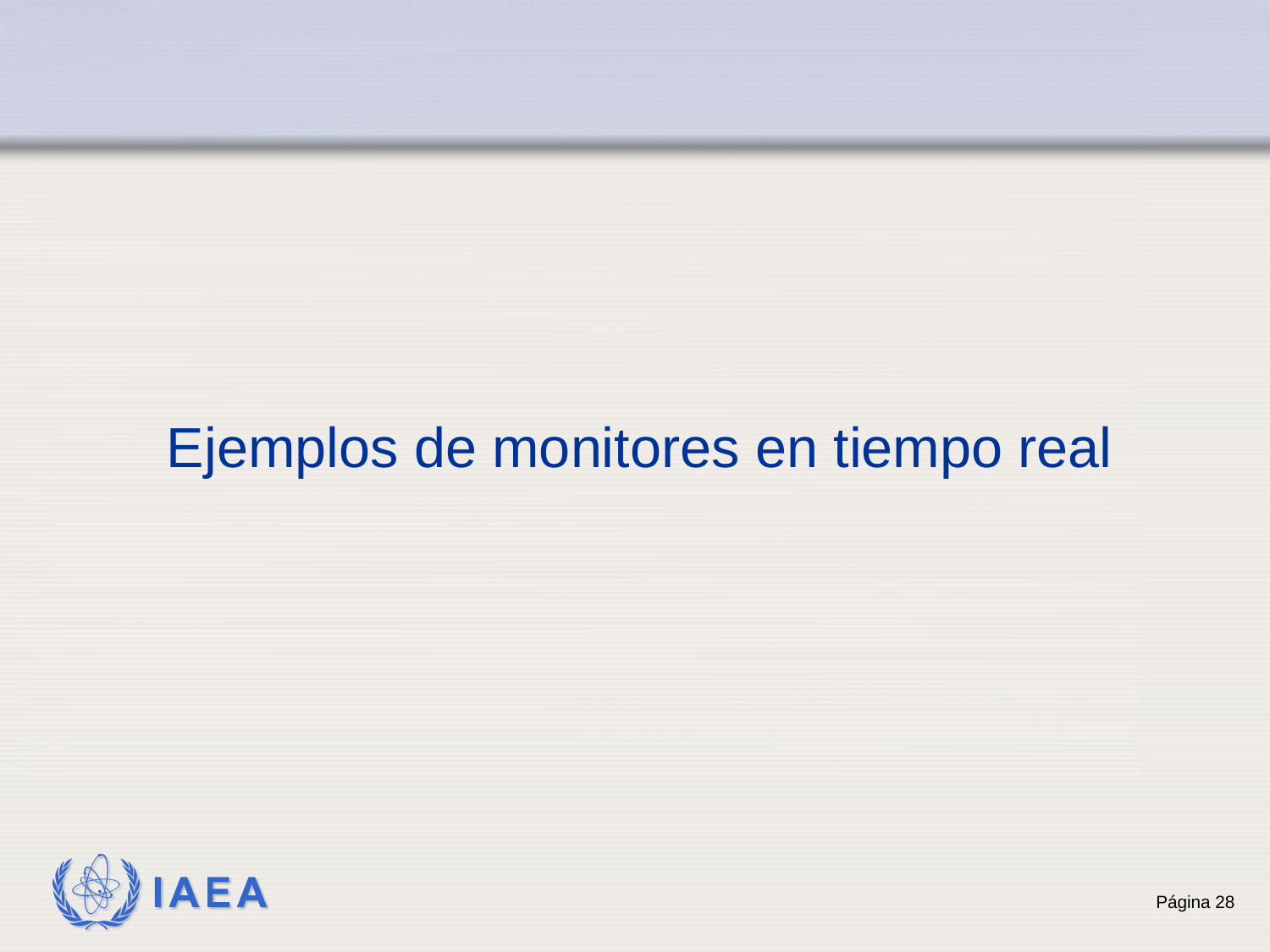

Ejemplos de monitores en tiempo real
Página 28